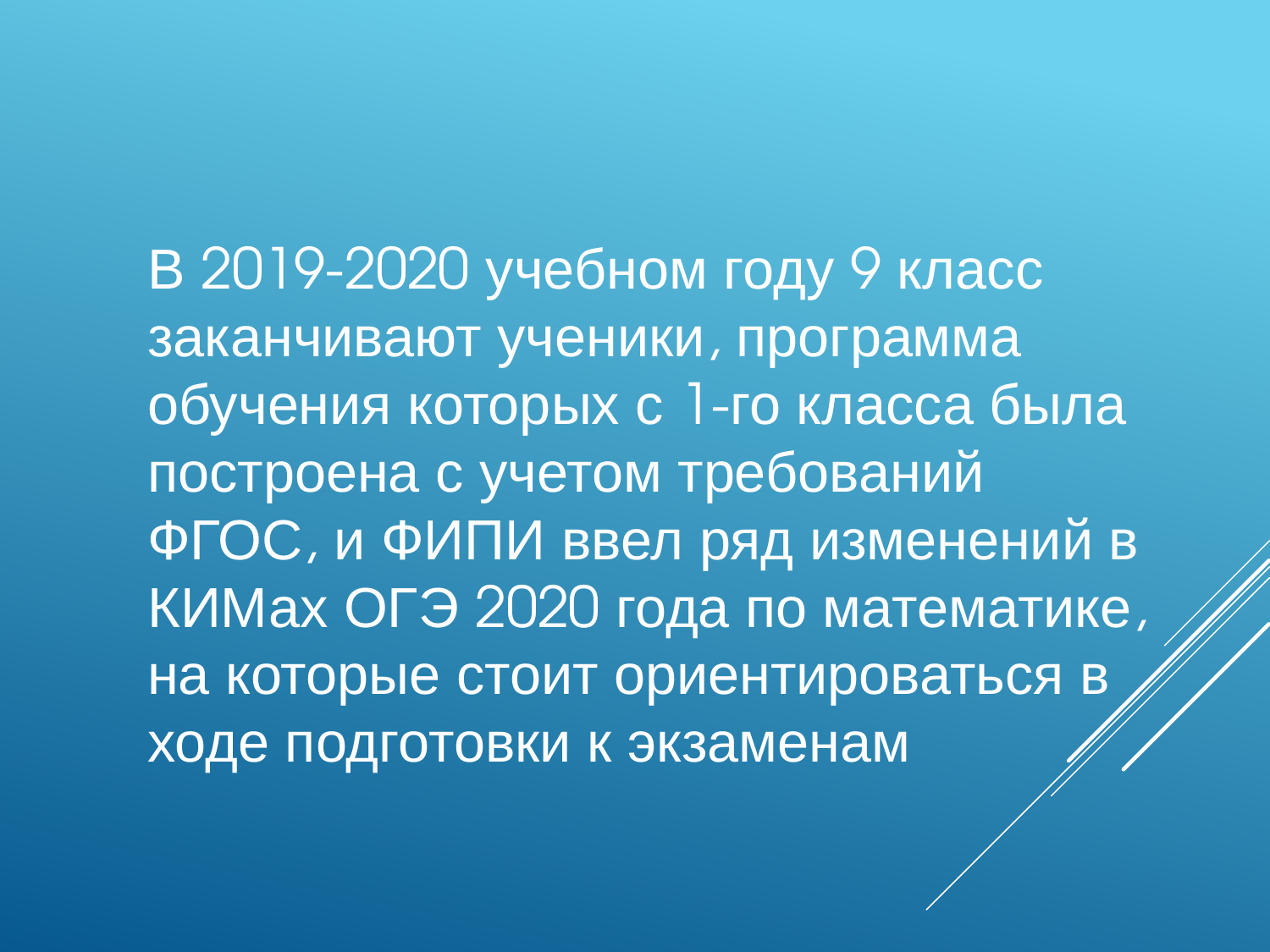

В 2019-2020 учебном году 9 класс заканчивают ученики, программа обучения которых с 1-го класса была построена с учетом требований ФГОС, и ФИПИ ввел ряд изменений в КИМах ОГЭ 2020 года по математике, на которые стоит ориентироваться в ходе подготовки к экзаменам
#